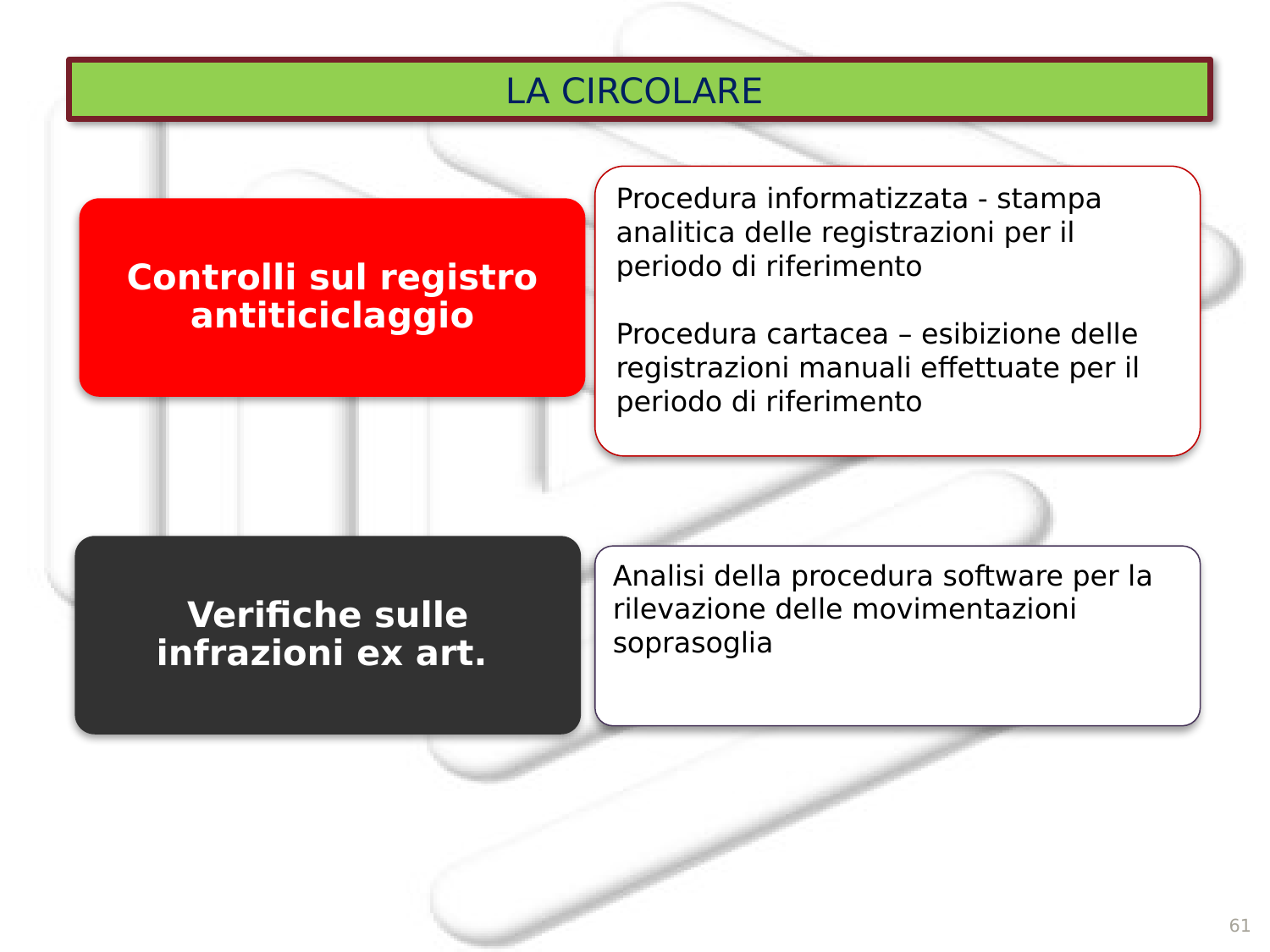

LA CIRCOLARE
Procedura informatizzata - stampa analitica delle registrazioni per il periodo di riferimento

Procedura cartacea – esibizione delle registrazioni manuali effettuate per il periodo di riferimento

Controlli sul registro antiticiclaggio

Verifiche sulle infrazioni ex art.
Analisi della procedura software per la rilevazione delle movimentazioni soprasoglia

61